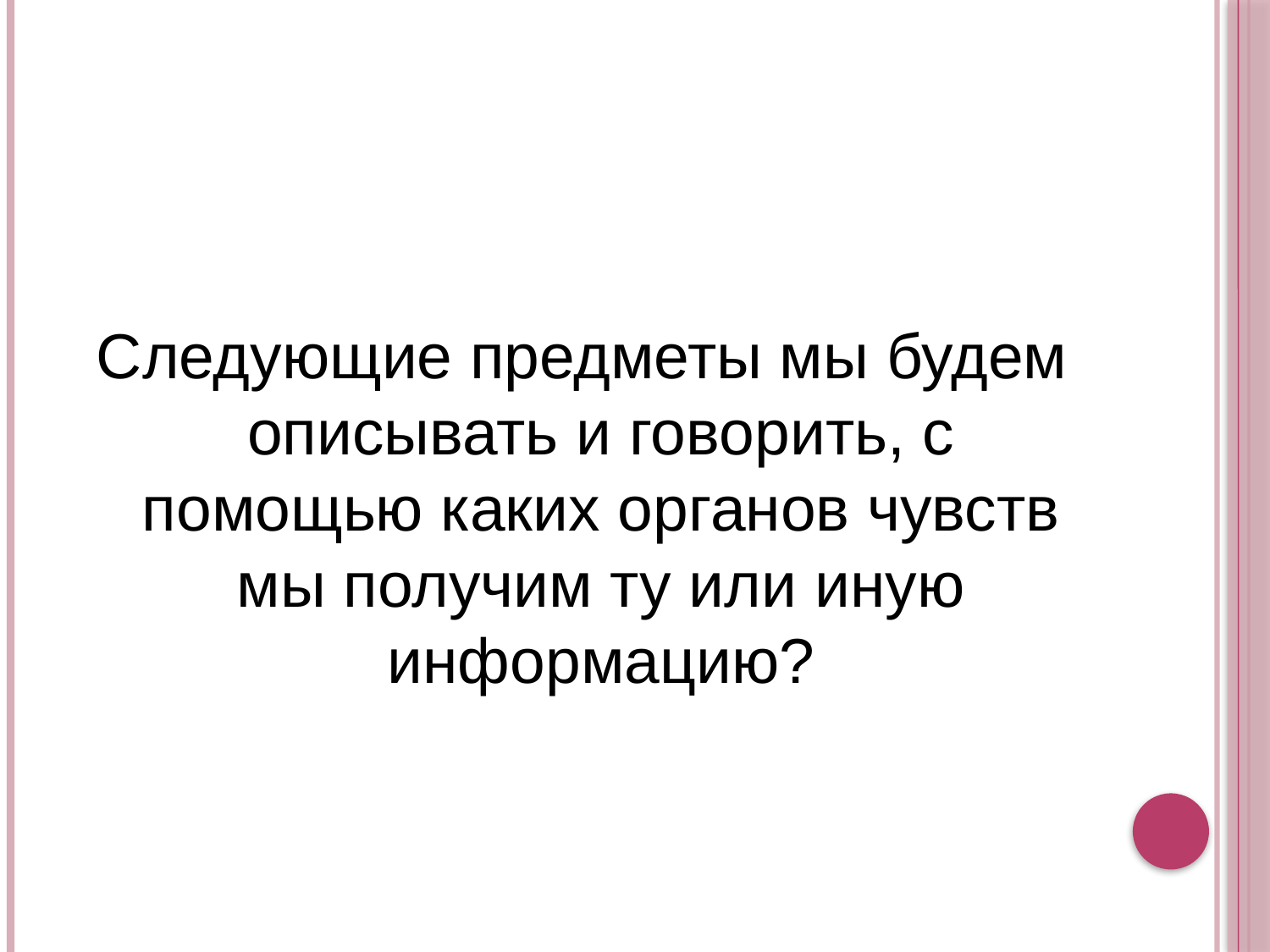

#

Следующие предметы мы будем описывать и говорить, с помощью каких органов чувств мы получим ту или иную информацию?